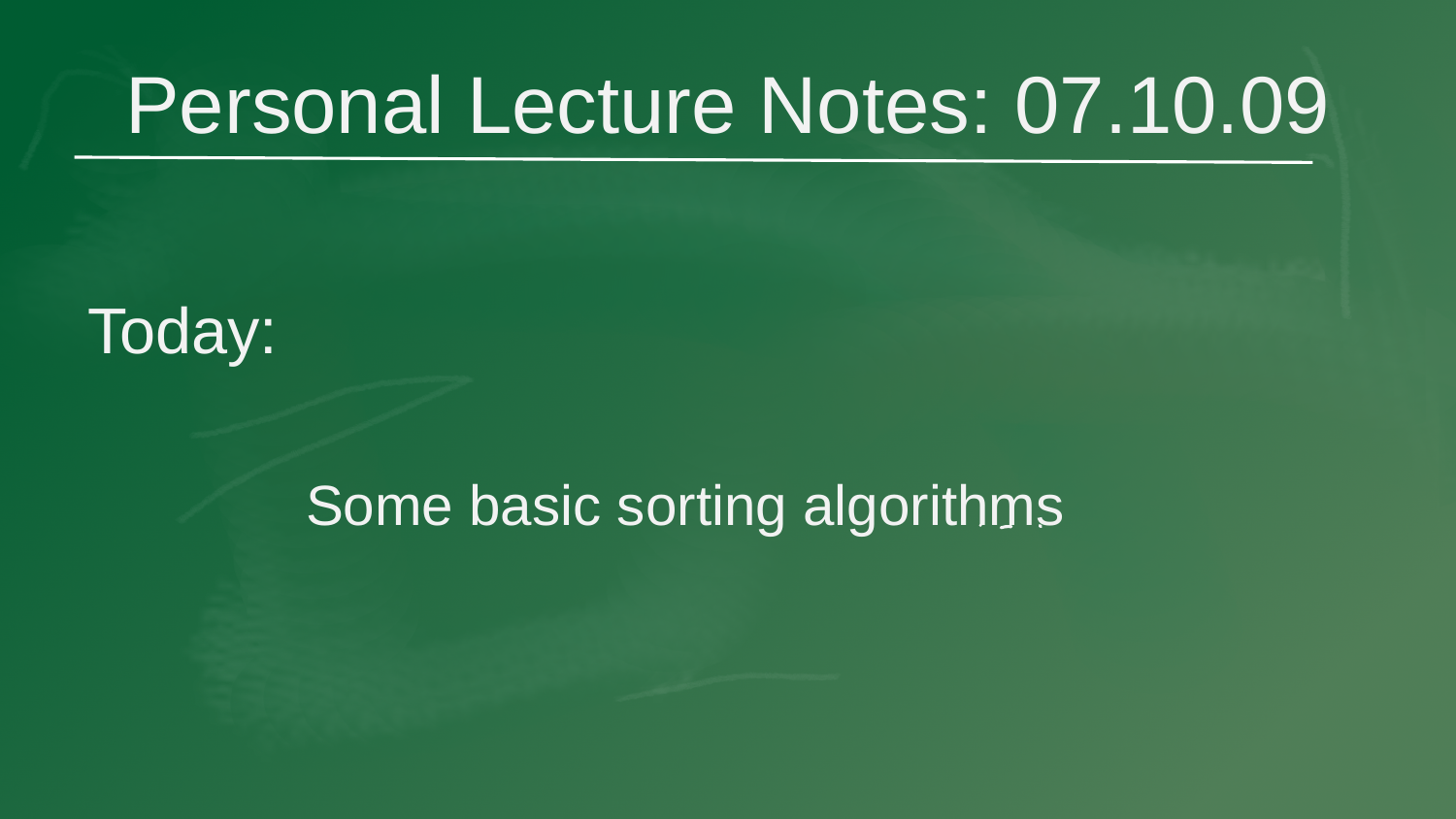

# Personal Lecture Notes: 07.10.09

Today:

	Some basic sorting algorithms